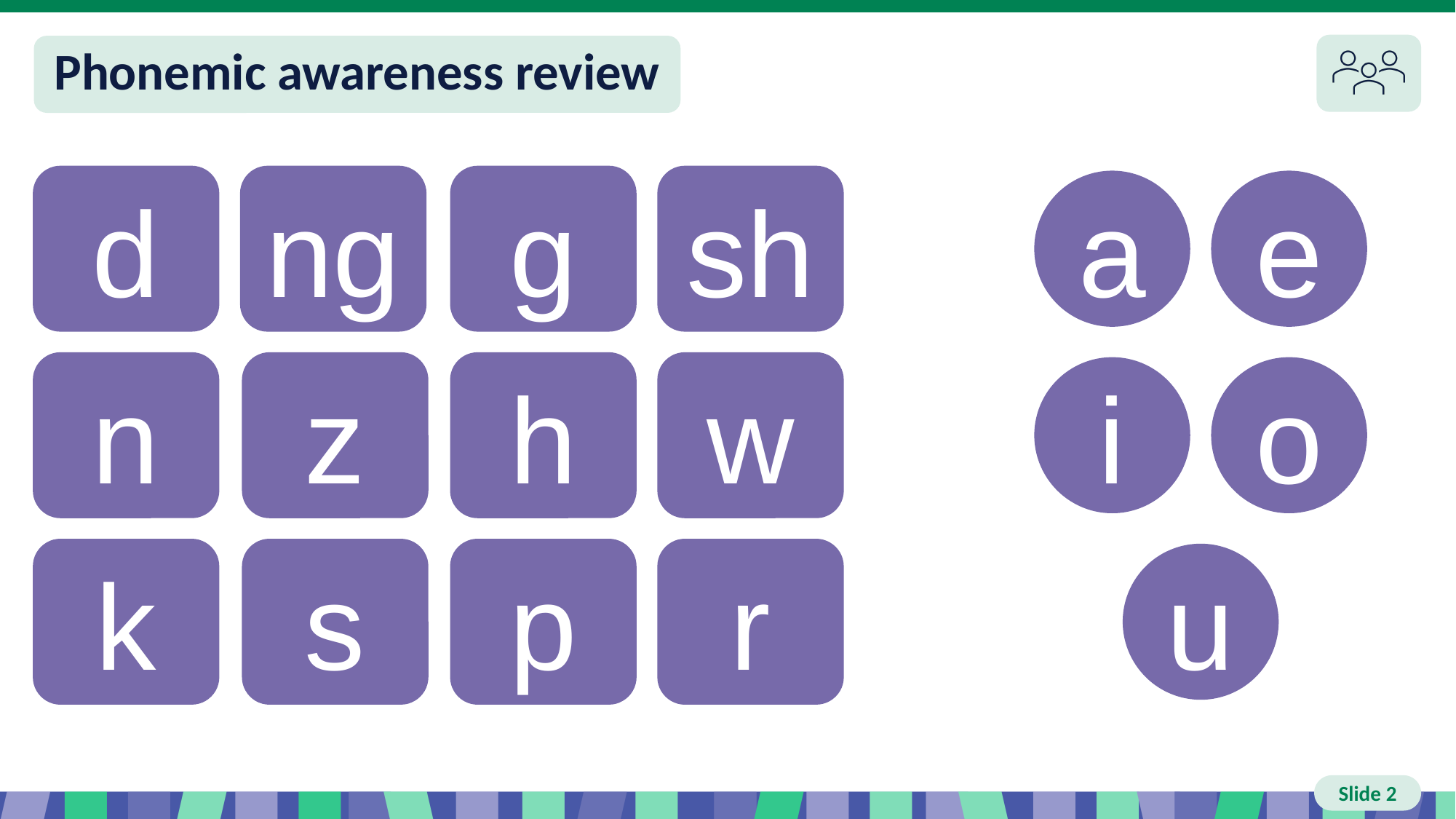

# Slide 2 Phonemic awareness
d
ng
g
sh
a
e
n
z
h
w
i
o
k
s
p
r
u